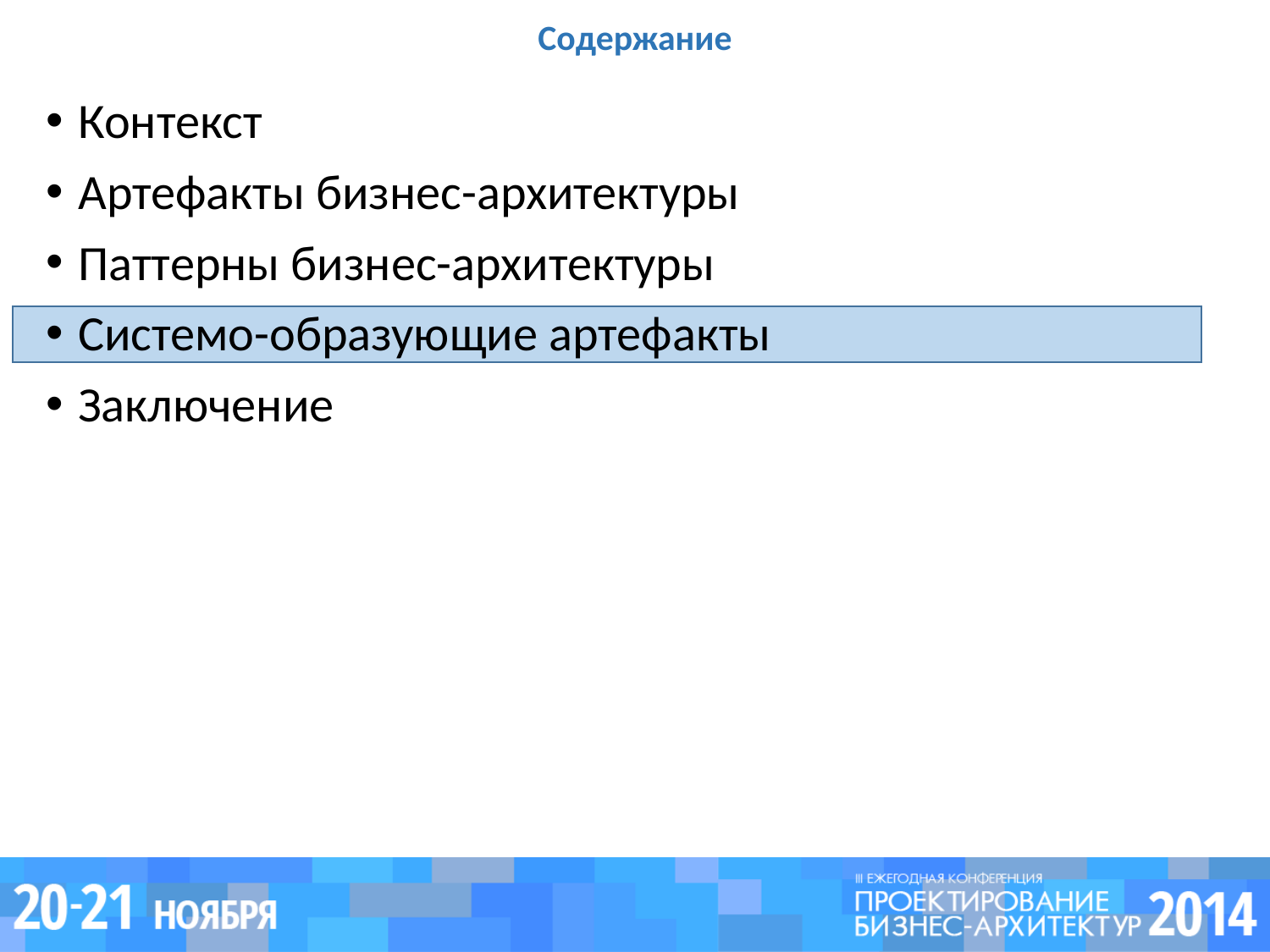

# Содержание
Контекст
Артефакты бизнес-архитектуры
Паттерны бизнес-архитектуры
Системо-образующие артефакты
Заключение